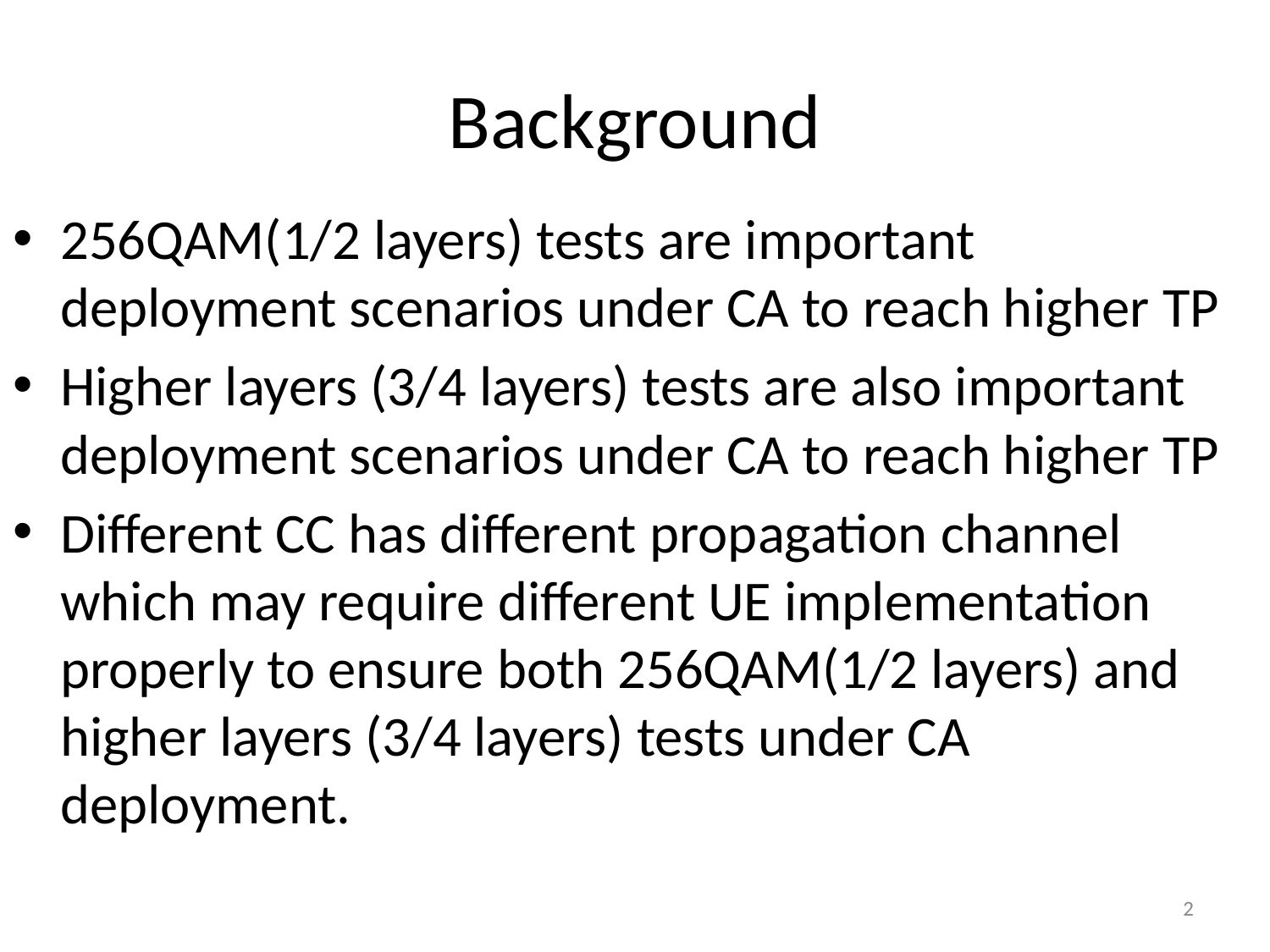

# Background
256QAM(1/2 layers) tests are important deployment scenarios under CA to reach higher TP
Higher layers (3/4 layers) tests are also important deployment scenarios under CA to reach higher TP
Different CC has different propagation channel which may require different UE implementation properly to ensure both 256QAM(1/2 layers) and higher layers (3/4 layers) tests under CA deployment.
2